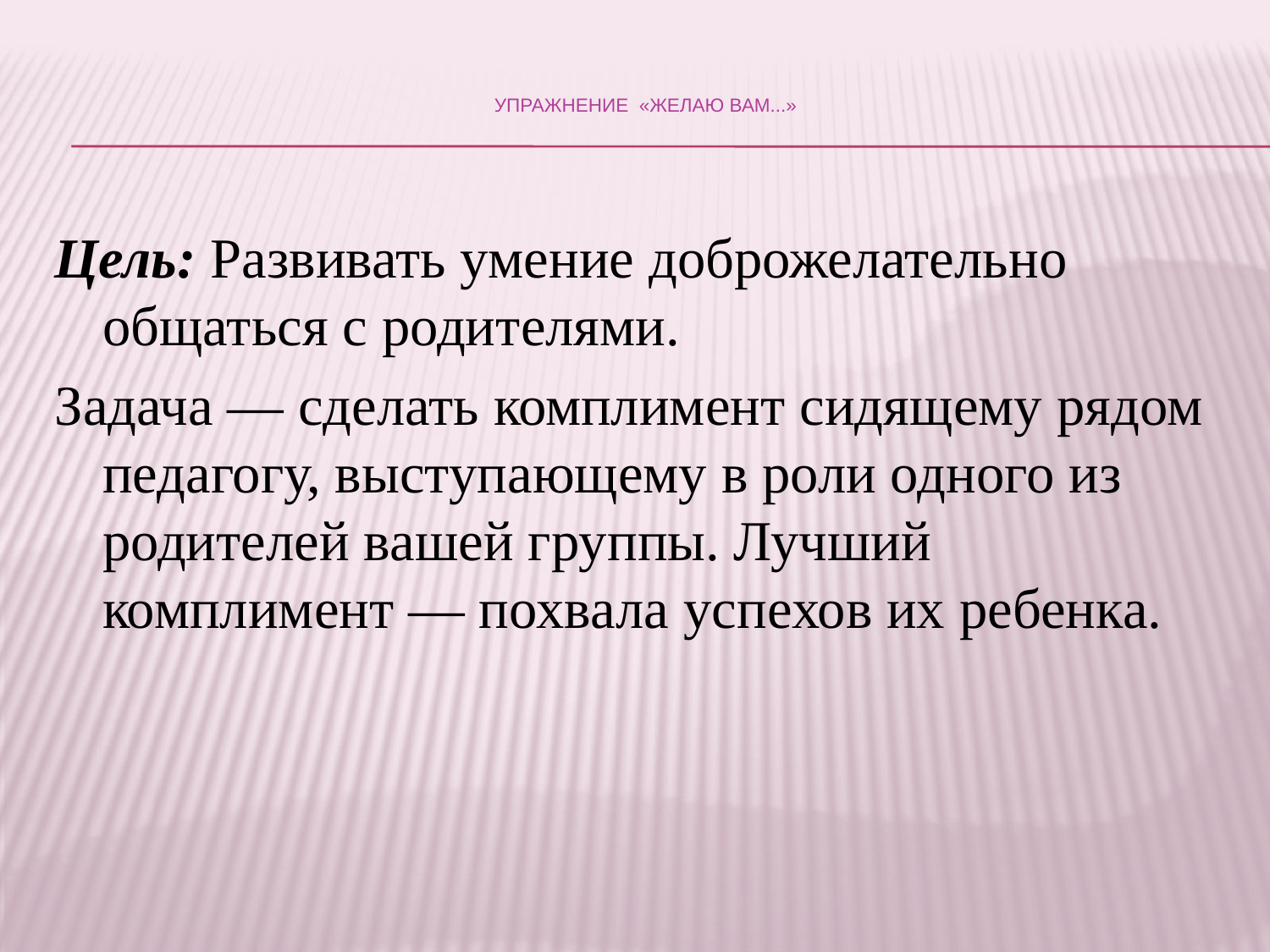

# Упражнение  «Желаю Вам...»
Цель: Развивать умение доброжелательно общаться с родителями.
Задача — сделать комплимент сидящему рядом педагогу, выступающему в роли одного из родителей вашей группы. Лучший комплимент — похвала успехов их ребенка.